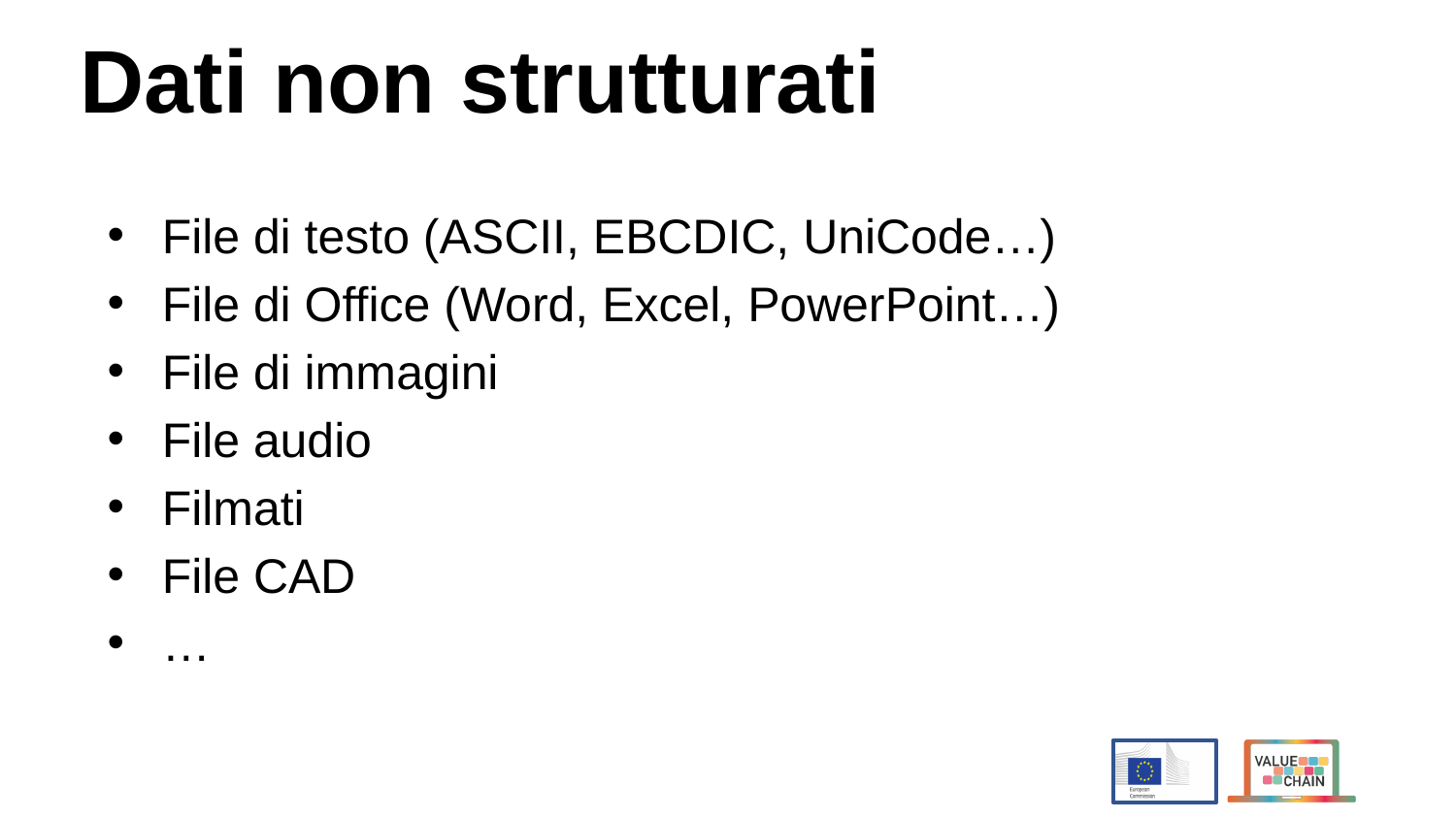

Dati non strutturati
File di testo (ASCII, EBCDIC, UniCode…)
File di Office (Word, Excel, PowerPoint…)
File di immagini
File audio
Filmati
File CAD
…